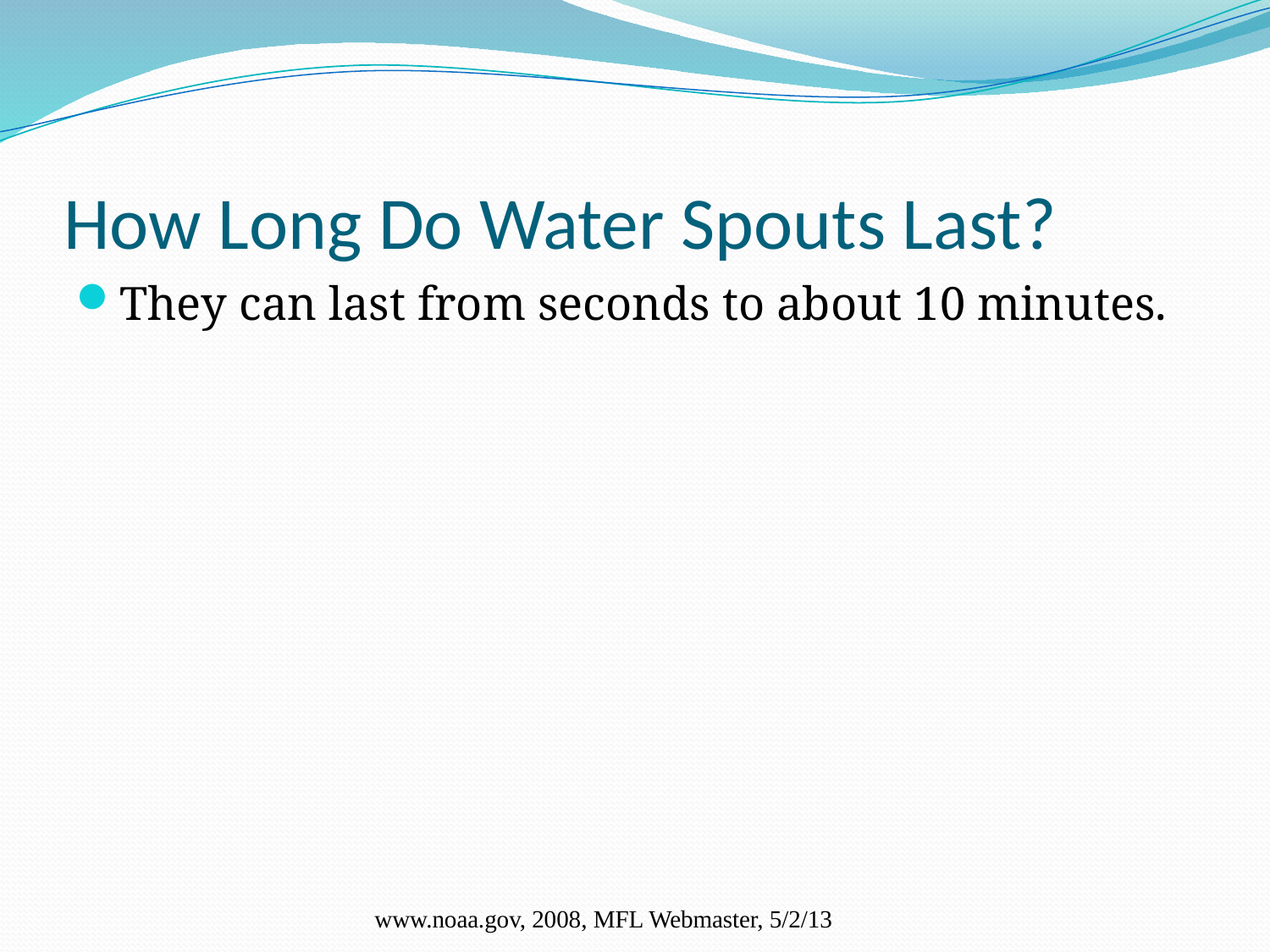

# How Long Do Water Spouts Last?
They can last from seconds to about 10 minutes.
www.noaa.gov, 2008, MFL Webmaster, 5/2/13